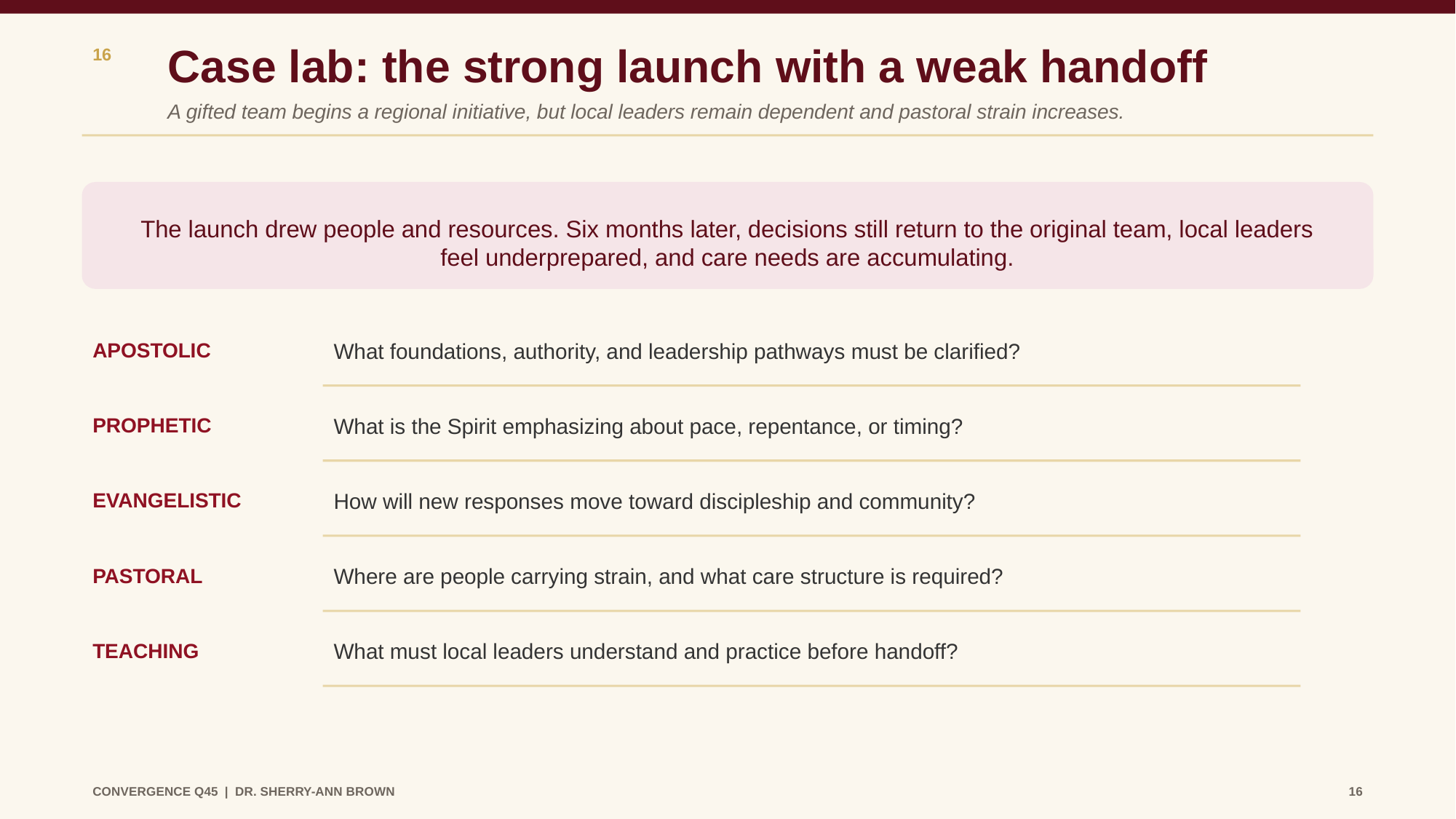

Case lab: the strong launch with a weak handoff
16
A gifted team begins a regional initiative, but local leaders remain dependent and pastoral strain increases.

The launch drew people and resources. Six months later, decisions still return to the original team, local leaders feel underprepared, and care needs are accumulating.
APOSTOLIC
What foundations, authority, and leadership pathways must be clarified?

PROPHETIC
What is the Spirit emphasizing about pace, repentance, or timing?

EVANGELISTIC
How will new responses move toward discipleship and community?

PASTORAL
Where are people carrying strain, and what care structure is required?

TEACHING
What must local leaders understand and practice before handoff?

CONVERGENCE Q45  |  DR. SHERRY-ANN BROWN
16